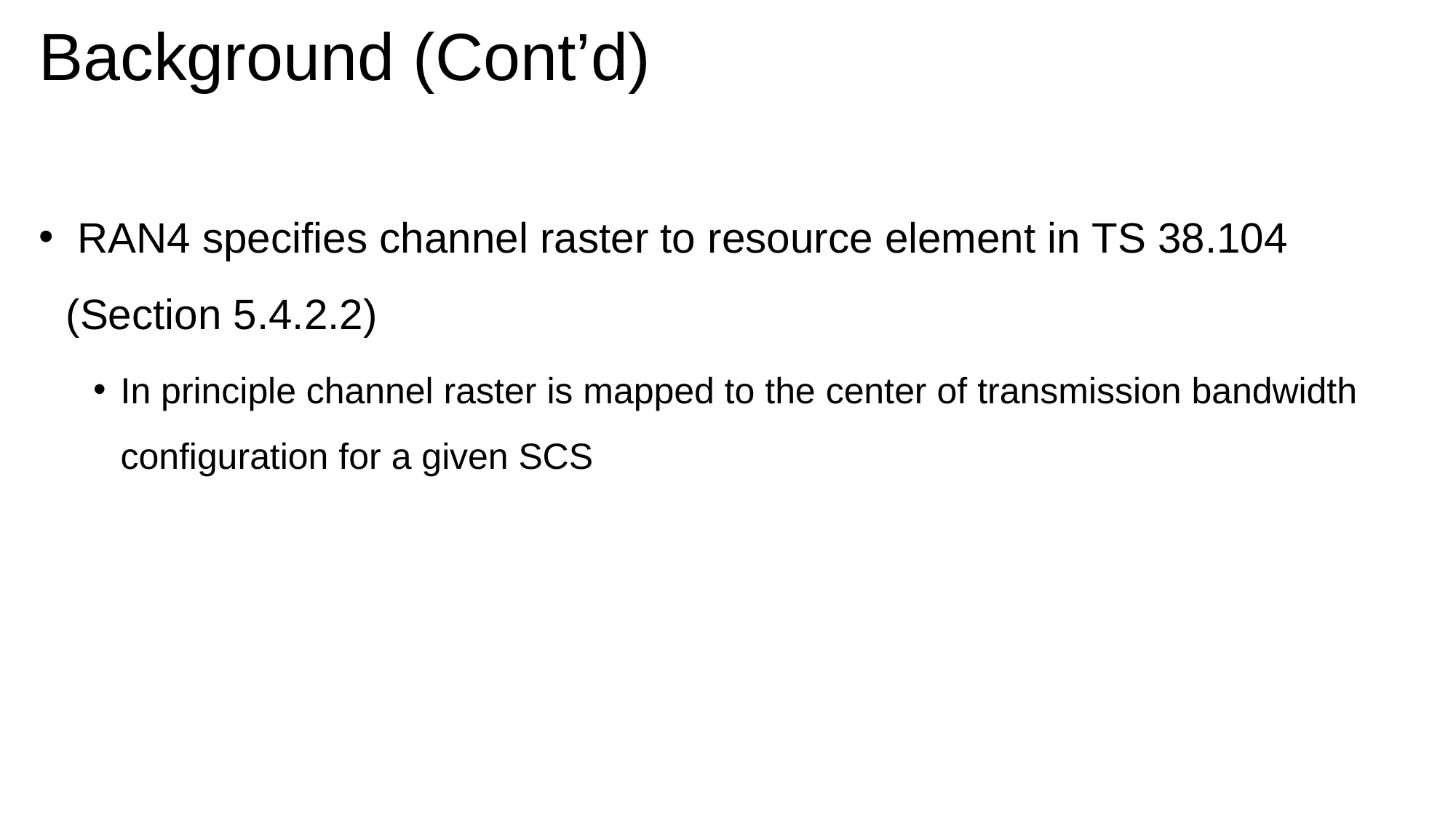

# Background (Cont’d)
 RAN4 specifies channel raster to resource element in TS 38.104 (Section 5.4.2.2)
In principle channel raster is mapped to the center of transmission bandwidth configuration for a given SCS